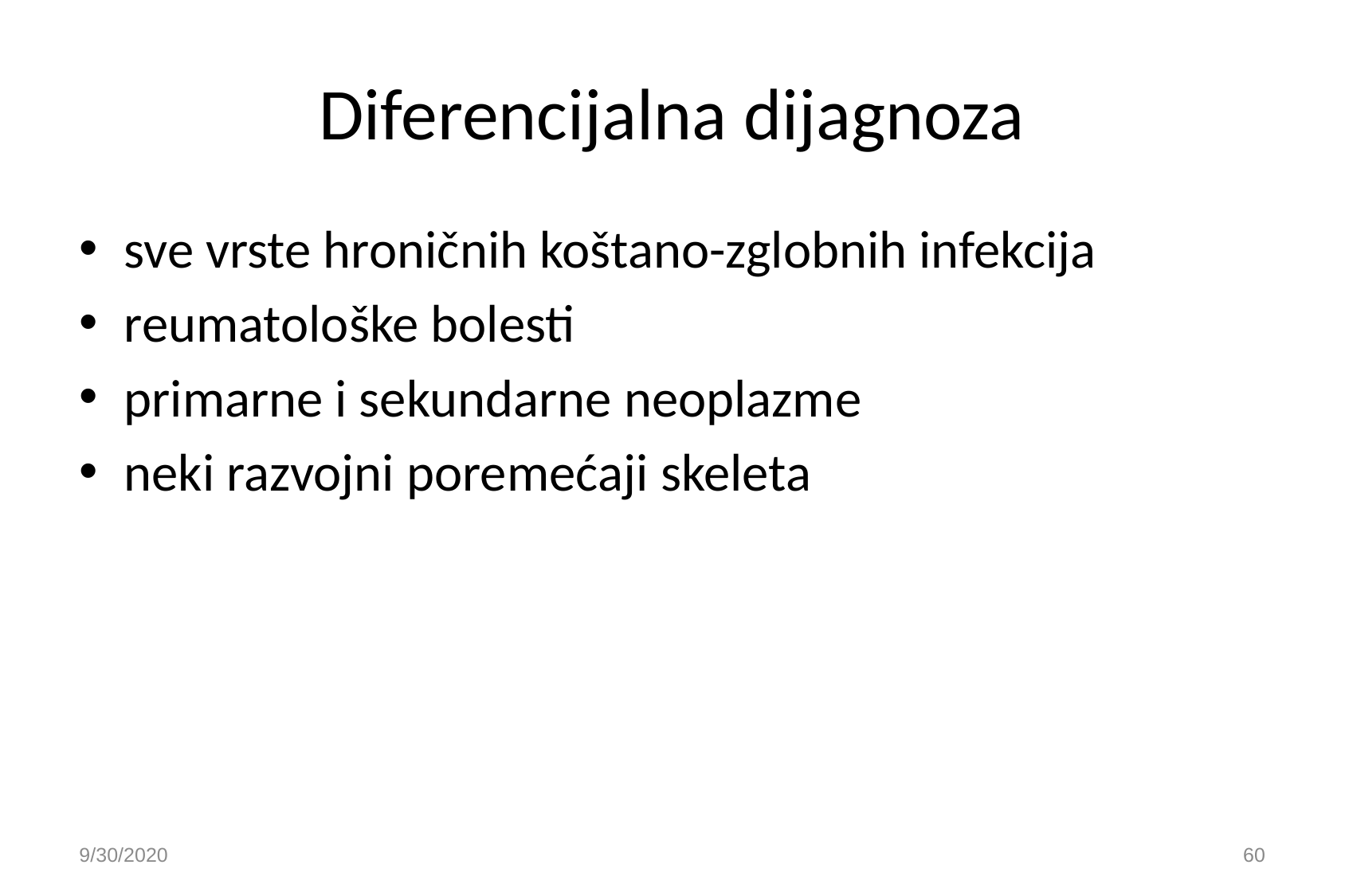

# Diferencijalna dijagnoza
sve vrste hroničnih koštano-zglobnih infekcija
reumatološke bolesti
primarne i sekundarne neoplazme
neki razvojni poremećaji skeleta
9/30/2020
60